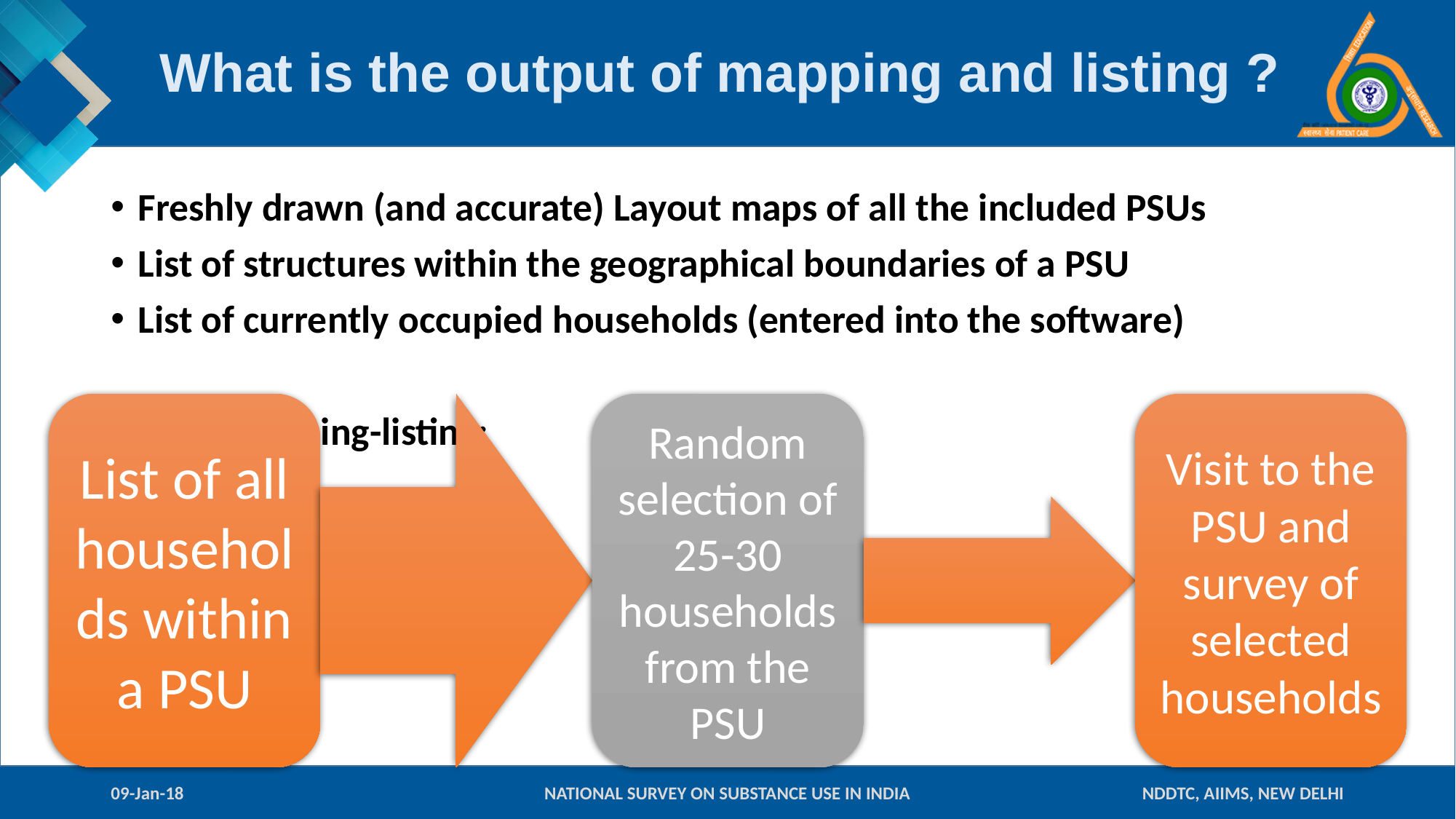

# What is the output of mapping and listing ?
Freshly drawn (and accurate) Layout maps of all the included PSUs
List of structures within the geographical boundaries of a PSU
List of currently occupied households (entered into the software)

After mapping-listing:
List of all households within a PSU
Random selection of 25-30 households from the PSU
Visit to the PSU and survey of selected households
09-Jan-18
NATIONAL SURVEY ON SUBSTANCE USE IN INDIA
NDDTC, AIIMS, NEW DELHI